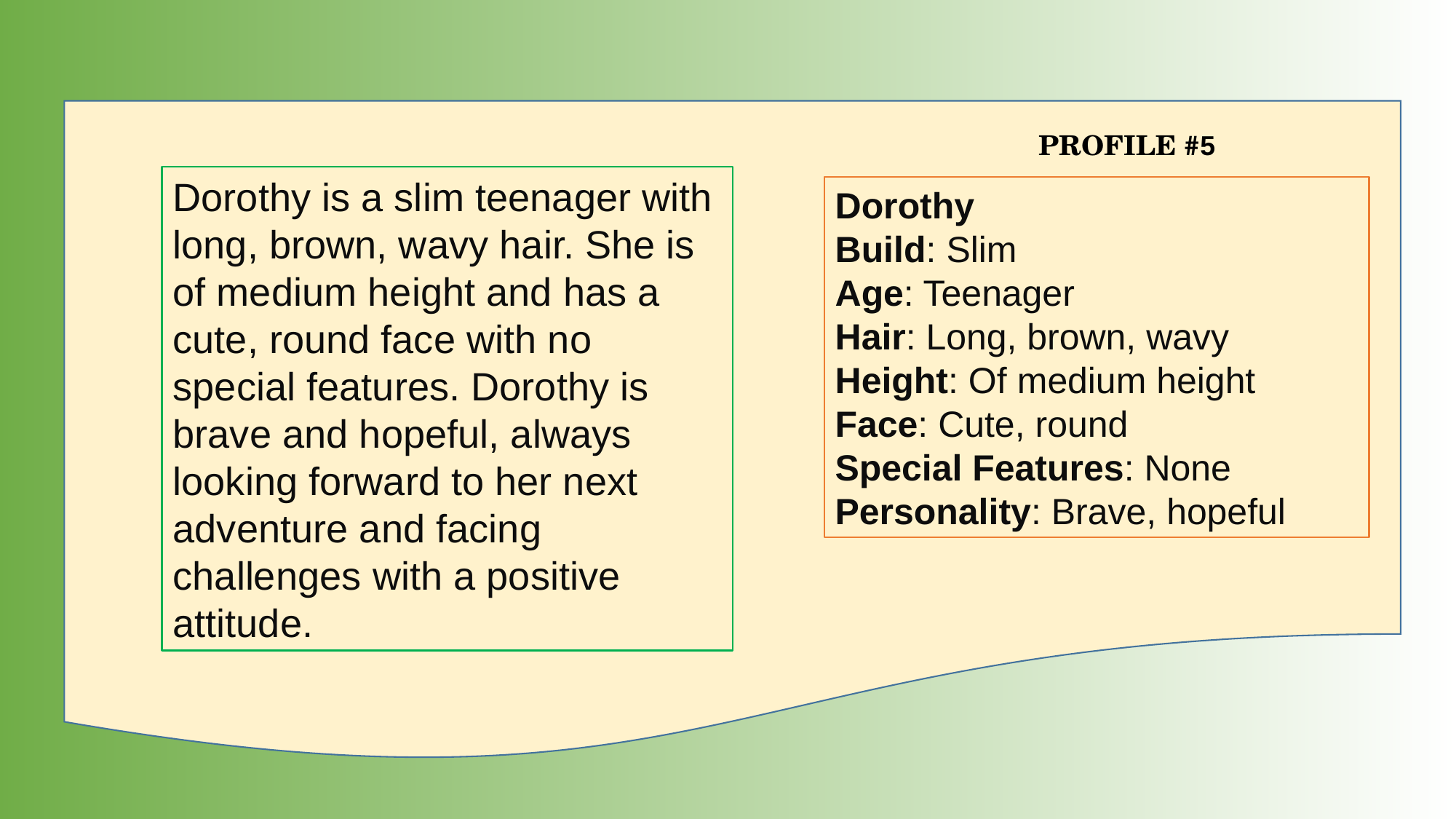

PROFILE #5
Dorothy is a slim teenager with long, brown, wavy hair. She is of medium height and has a cute, round face with no special features. Dorothy is brave and hopeful, always looking forward to her next adventure and facing challenges with a positive attitude.
Dorothy
Build: Slim
Age: Teenager
Hair: Long, brown, wavy
Height: Of medium height
Face: Cute, round
Special Features: None
Personality: Brave, hopeful